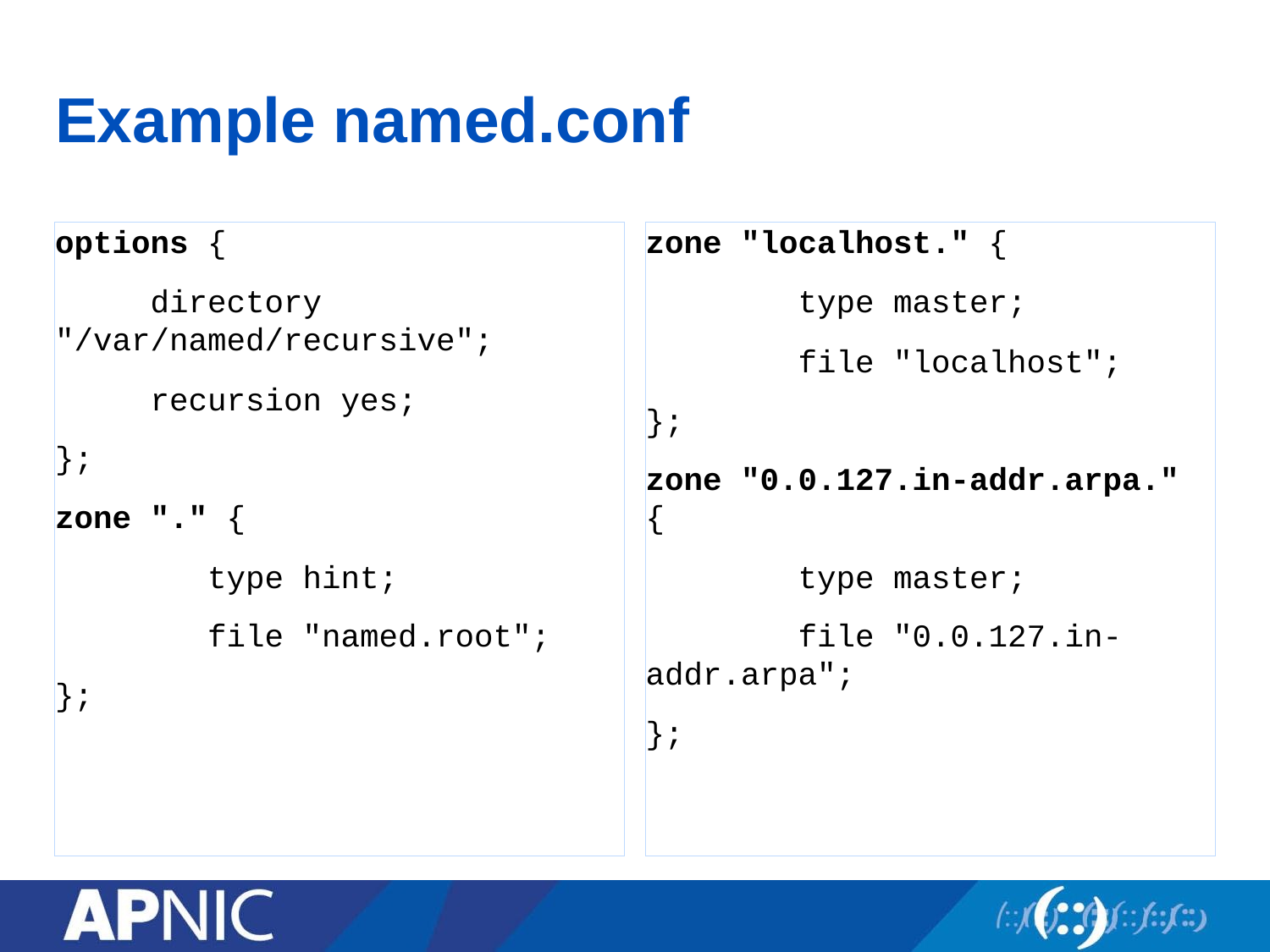

# Example named.conf
options {
     directory "/var/named/recursive";
     recursion yes;
};
zone "." {
        type hint;
        file "named.root";
};
zone "localhost." {
        type master;
        file "localhost";
};
zone "0.0.127.in-addr.arpa." {
        type master;
        file "0.0.127.in-addr.arpa";
};